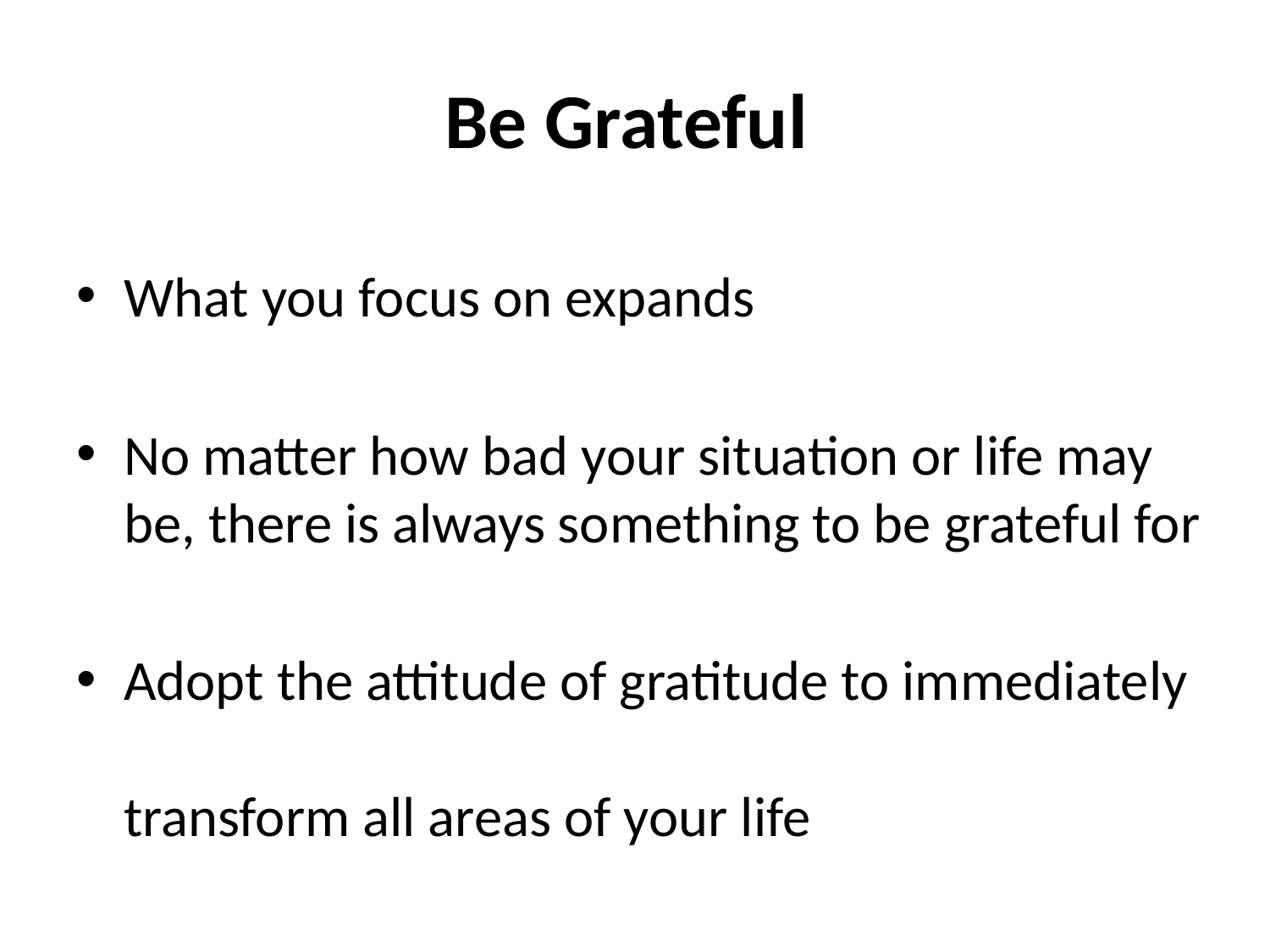

# Be Grateful
What you focus on expands

No matter how bad your situation or life may be, there is always something to be grateful for

Adopt the attitude of gratitude to immediately
transform all areas of your life